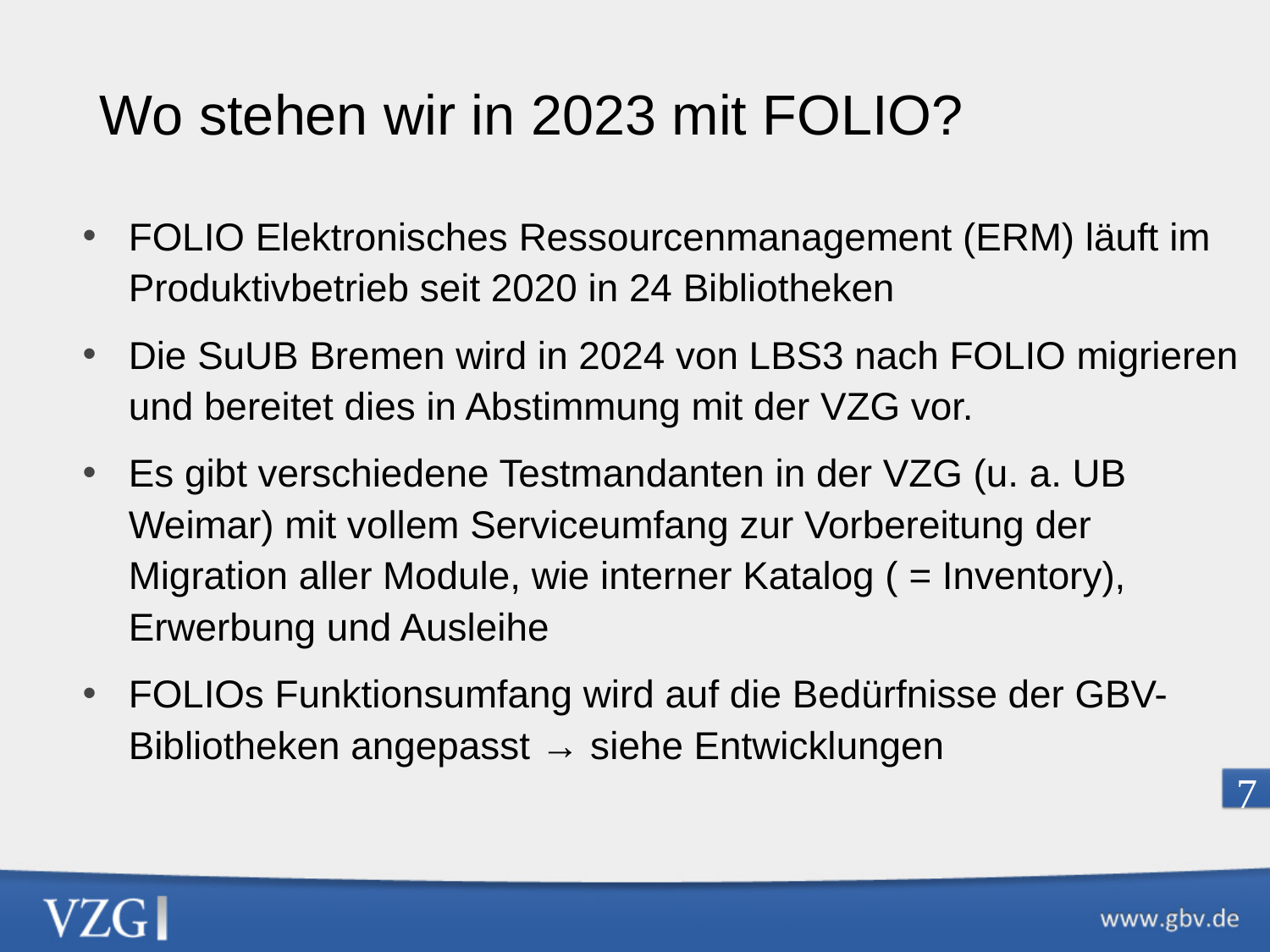

Wo stehen wir in 2023 mit FOLIO?

FOLIO Elektronisches Ressourcenmanagement (ERM) läuft im Produktivbetrieb seit 2020 in 24 Bibliotheken
Die SuUB Bremen wird in 2024 von LBS3 nach FOLIO migrieren und bereitet dies in Abstimmung mit der VZG vor.
Es gibt verschiedene Testmandanten in der VZG (u. a. UB Weimar) mit vollem Serviceumfang zur Vorbereitung der Migration aller Module, wie interner Katalog ( = Inventory), Erwerbung und Ausleihe
FOLIOs Funktionsumfang wird auf die Bedürfnisse der GBV-Bibliotheken angepasst → siehe Entwicklungen

7